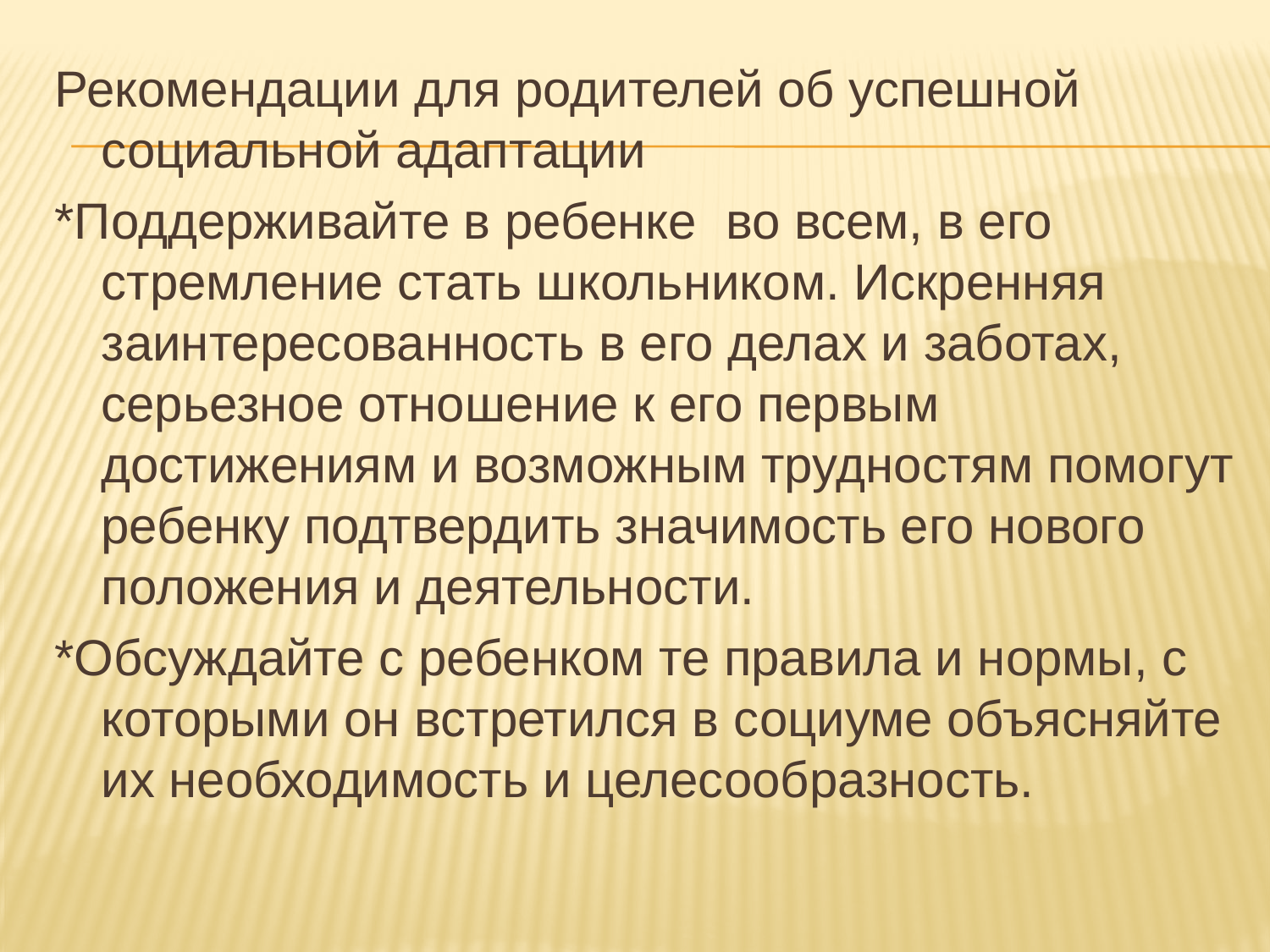

#
Рекомендации для родителей об успешной социальной адаптации
*Поддерживайте в ребенке  во всем, в его стремление стать школьником. Искренняя заинтересованность в его делах и заботах, серьезное отношение к его первым достижениям и возможным трудностям помогут ребенку подтвердить значимость его нового положения и деятельности.
*Обсуждайте с ребенком те правила и нормы, с которыми он встретился в социуме объясняйте их необходимость и целесообразность.